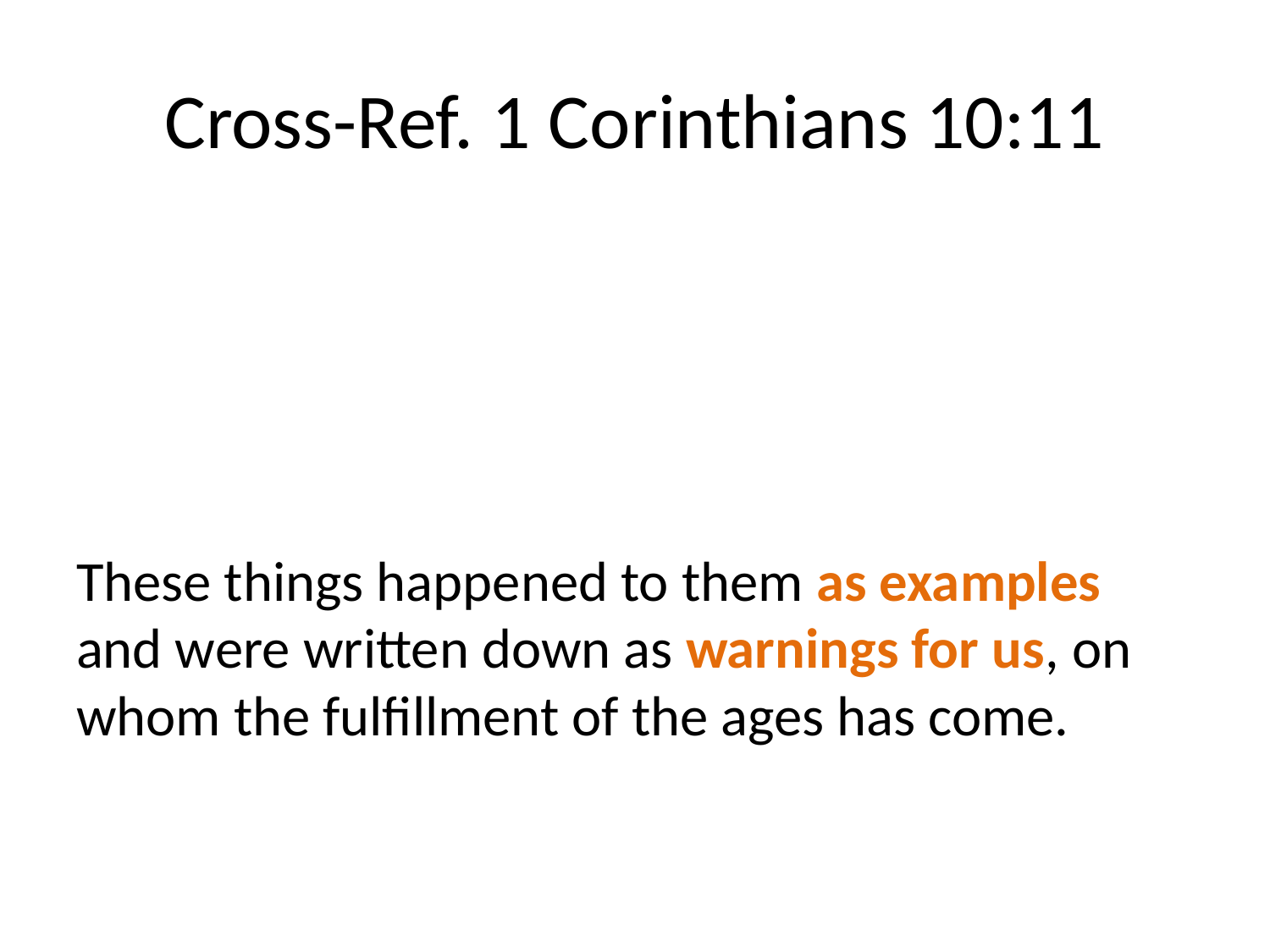

# Cross-Ref. 1 Corinthians 10:11

These things happened to them as examples and were written down as warnings for us, on whom the fulfillment of the ages has come.